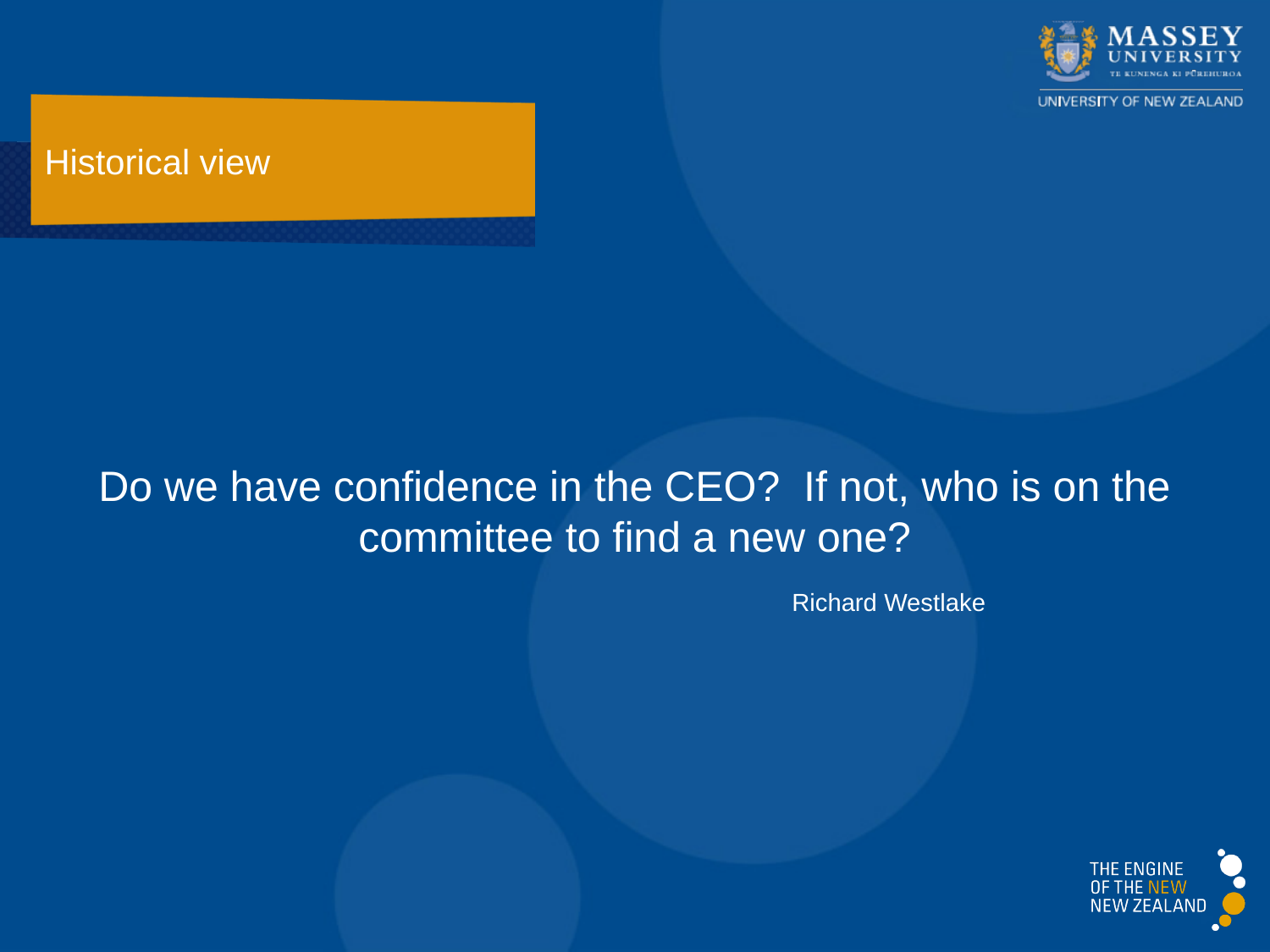

# Historical view

Do we have confidence in the CEO?  If not, who is on the committee to find a new one?
				Richard Westlake